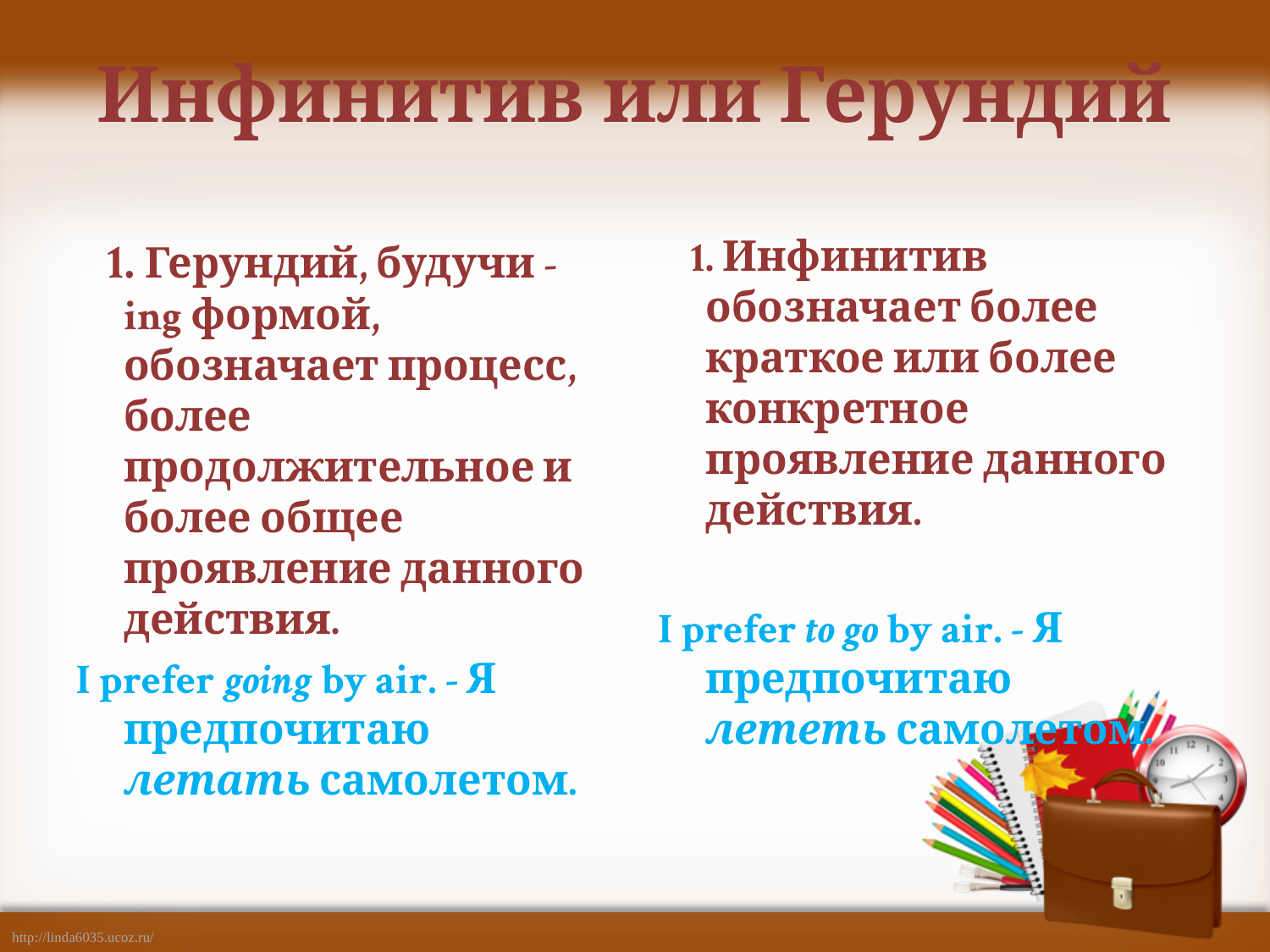

# Инфинитив или Герундий
   1. Герундий, будучи -ing формой, обозначает процесс, более продолжительное и более общее проявление данного действия.
I prefer going by air. - Я предпочитаю летать самолетом.

    1. Инфинитив обозначает более краткое или более конкретное проявление данного действия.

I prefer to go by air. - Я предпочитаю лететь самолетом.